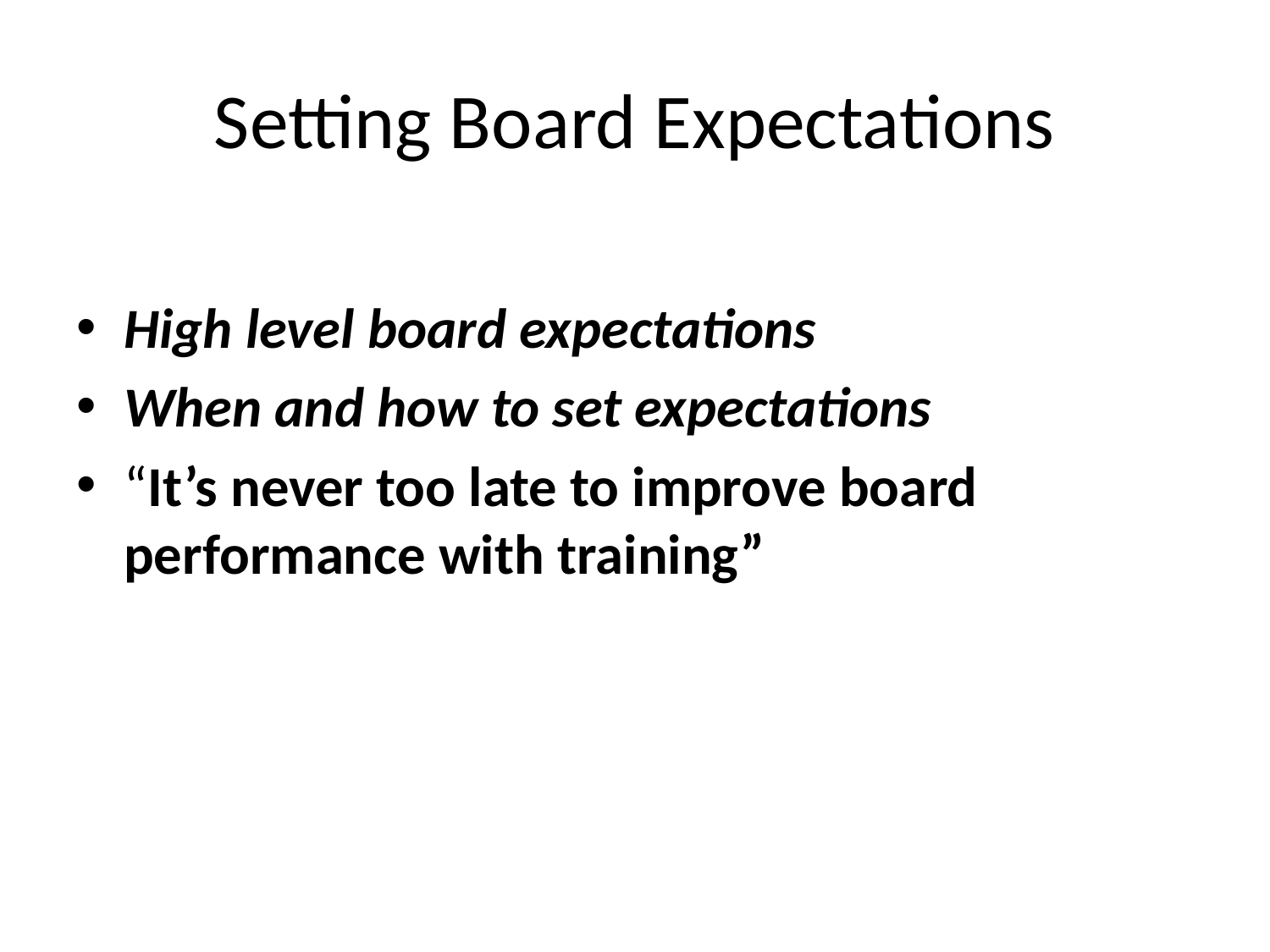

# Setting Board Expectations
High level board expectations
When and how to set expectations
“It’s never too late to improve board performance with training”